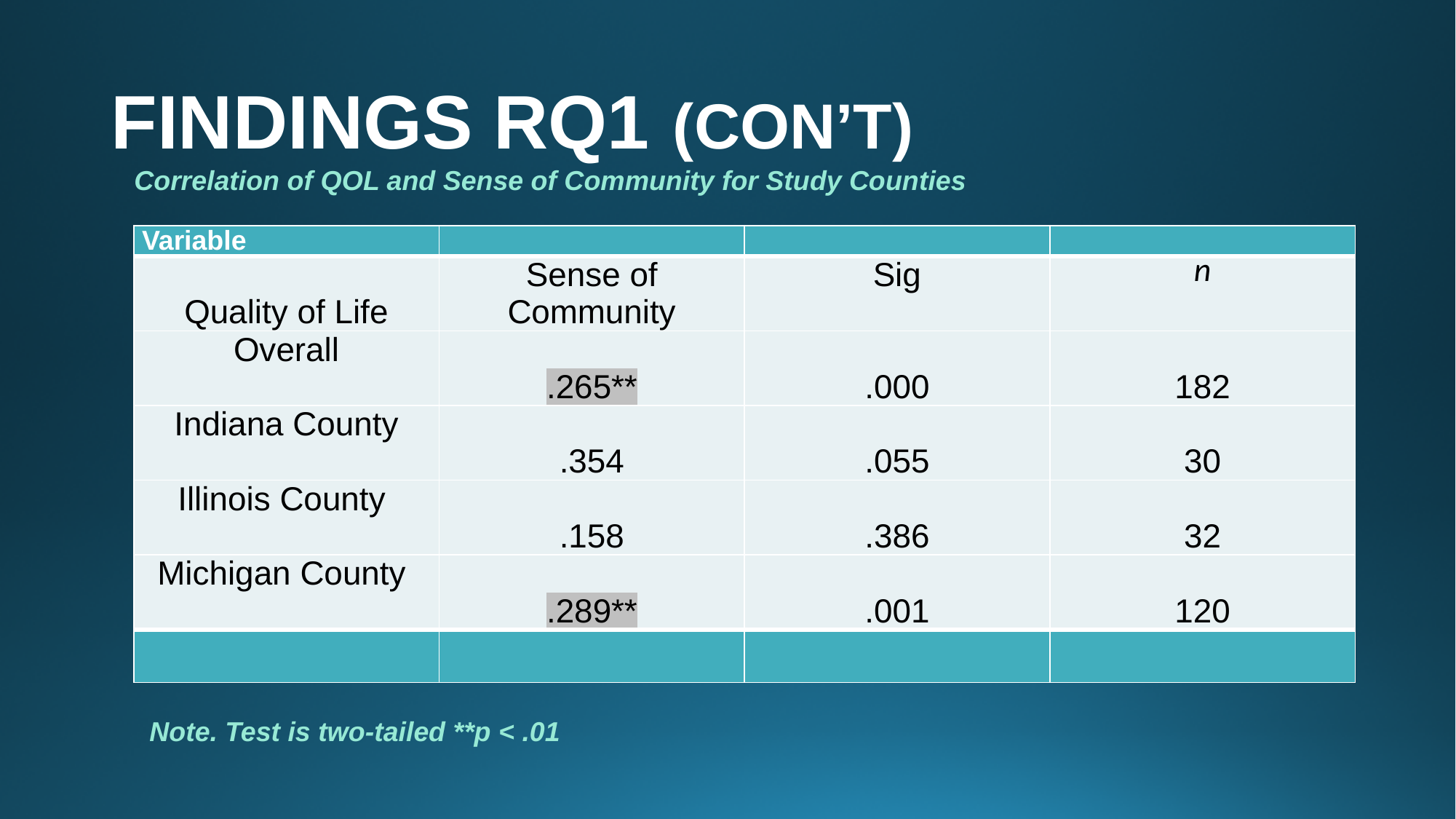

# FINDINGS RQ1 (CON’T)
Correlation of QOL and Sense of Community for Study Counties
| Variable |  |  |  |
| --- | --- | --- | --- |
| Quality of Life | Sense of Community | Sig | n |
| Overall | .265\*\* | .000 | 182 |
| Indiana County | .354 | .055 | 30 |
| Illinois County | .158 | .386 | 32 |
| Michigan County | .289\*\* | .001 | 120 |
|  |  |  |  |
Note. Test is two-tailed **p < .01